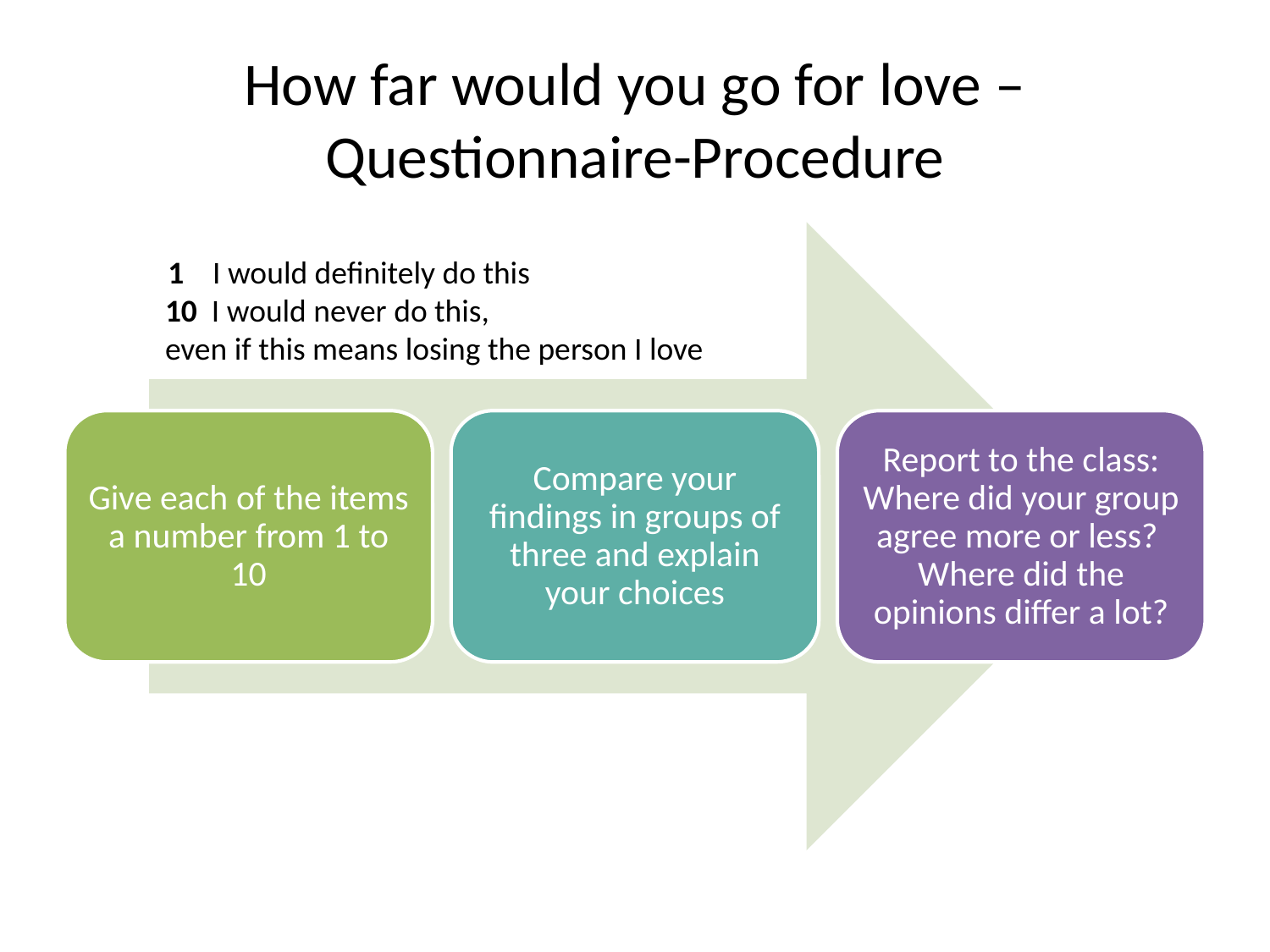

# How far would you go for love – Questionnaire-Procedure
Give each of the items a number from 1 to 10
Compare your findings in groups of three and explain your choices
Report to the class: Where did your group agree more or less?
Where did the opinions differ a lot?
       1    I would definitely do this
10  I would never do this,
even if this means losing the person I love